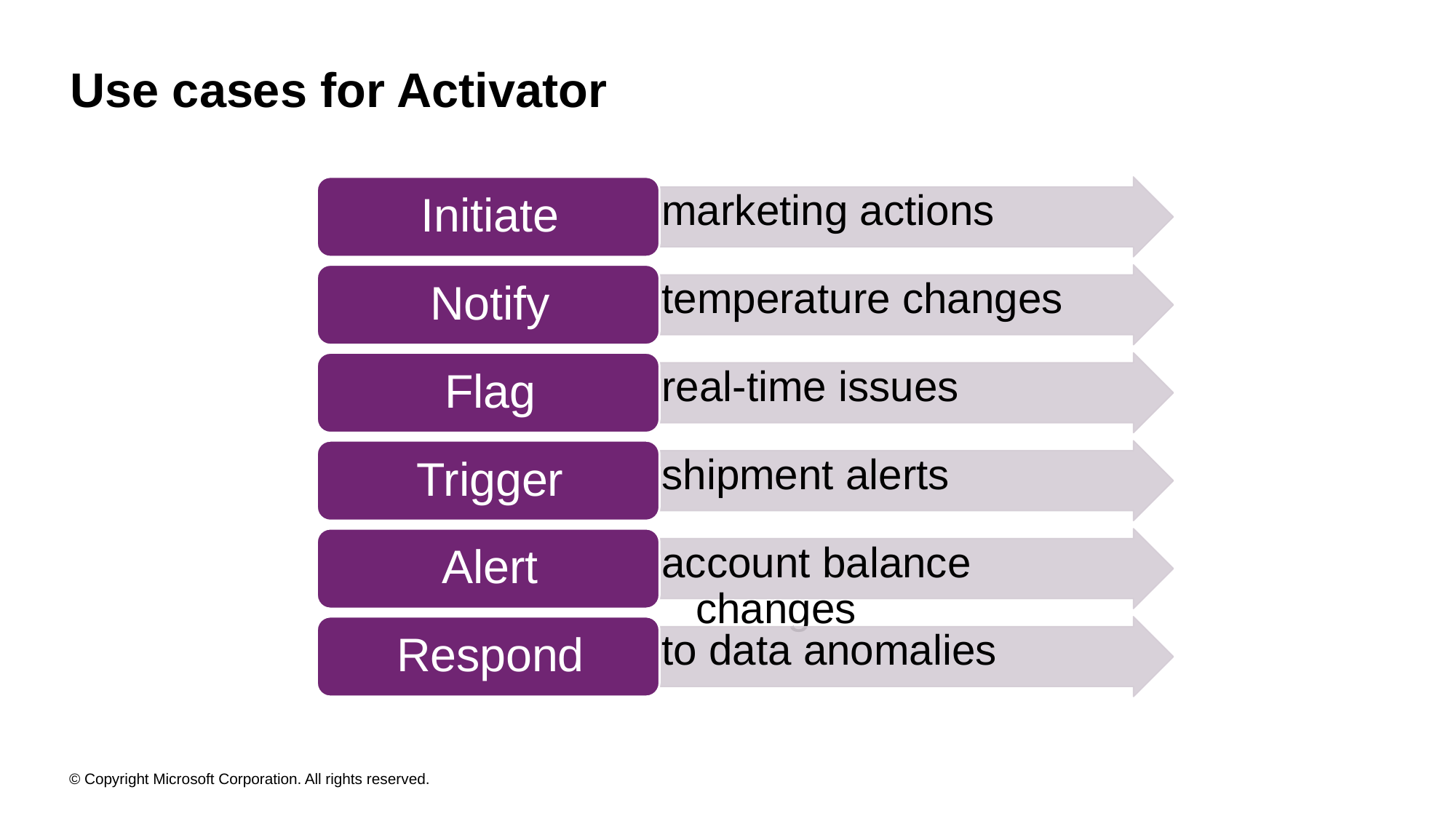

# Use cases for Activator
marketing actions
Initiate
temperature changes
Notify
real-time issues
Flag
shipment alerts
Trigger
account balance changes
Alert
to data anomalies
Respond
© Copyright Microsoft Corporation. All rights reserved.